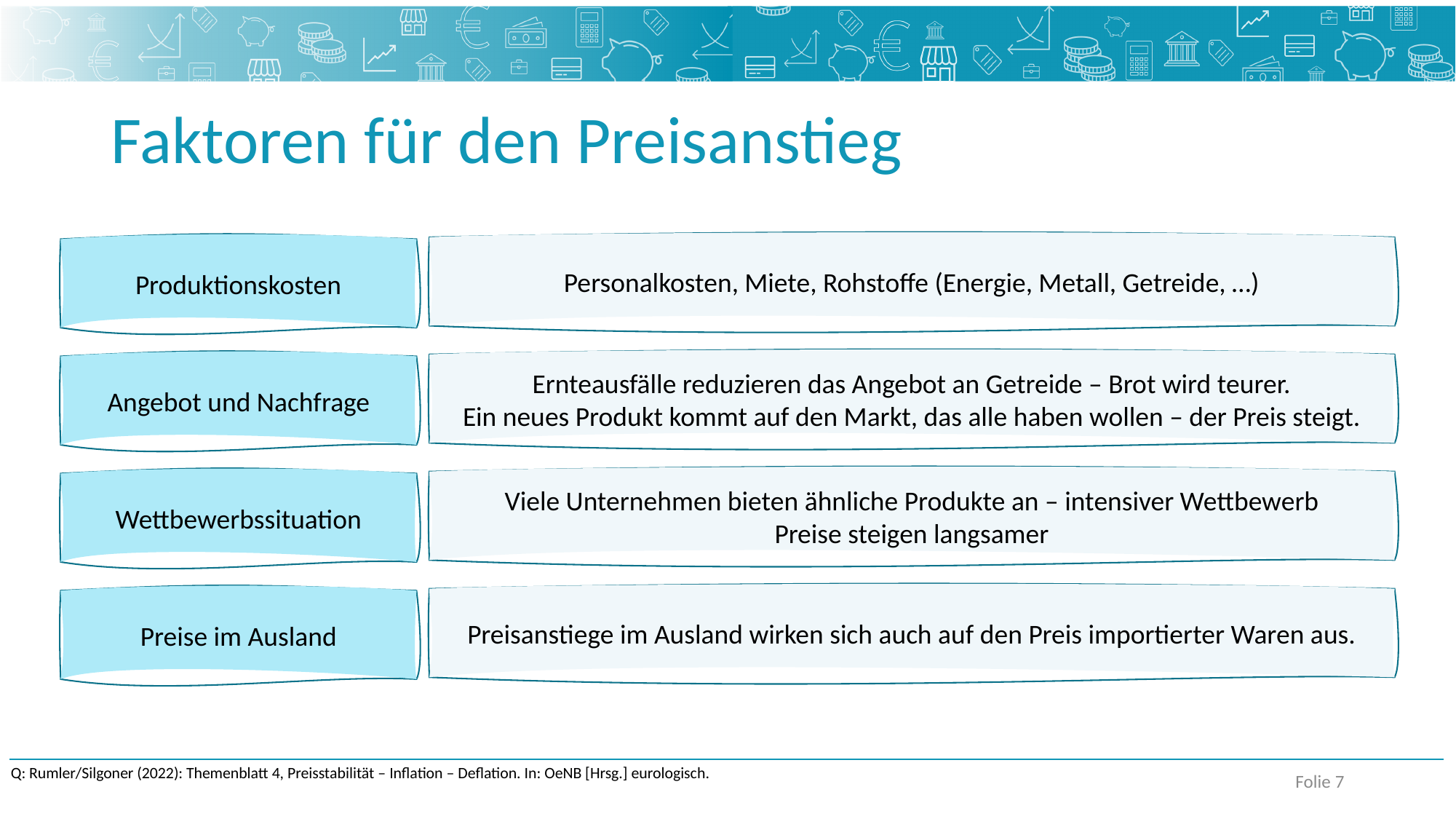

# Faktoren für den Preisanstieg
Personalkosten, Miete, Rohstoffe (Energie, Metall, Getreide, …)
Produktionskosten
Ernteausfälle reduzieren das Angebot an Getreide – Brot wird teurer.
Ein neues Produkt kommt auf den Markt, das alle haben wollen – der Preis steigt.
Angebot und Nachfrage
Viele Unternehmen bieten ähnliche Produkte an – intensiver Wettbewerb
Preise steigen langsamer
Wettbewerbssituation
Preisanstiege im Ausland wirken sich auch auf den Preis importierter Waren aus.
Preise im Ausland
Q: Rumler/Silgoner (2022): Themenblatt 4, Preisstabilität – Inflation – Deflation. In: OeNB [Hrsg.] eurologisch.

Folie 7